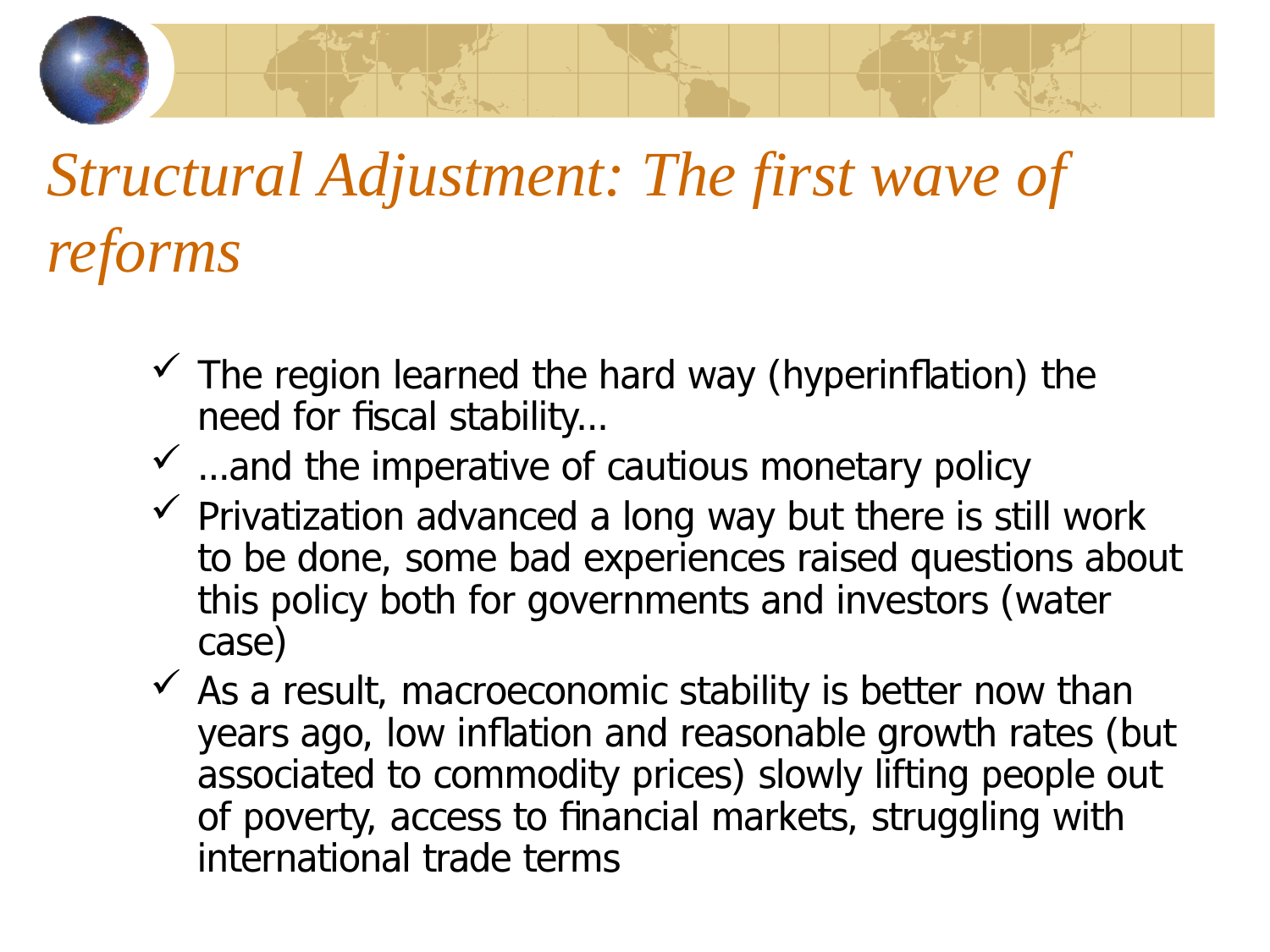

# Structural Adjustment: The first wave of reforms
The region learned the hard way (hyperinflation) the need for fiscal stability…
…and the imperative of cautious monetary policy
Privatization advanced a long way but there is still work to be done, some bad experiences raised questions about this policy both for governments and investors (water case)
As a result, macroeconomic stability is better now than years ago, low inflation and reasonable growth rates (but associated to commodity prices) slowly lifting people out of poverty, access to financial markets, struggling with international trade terms